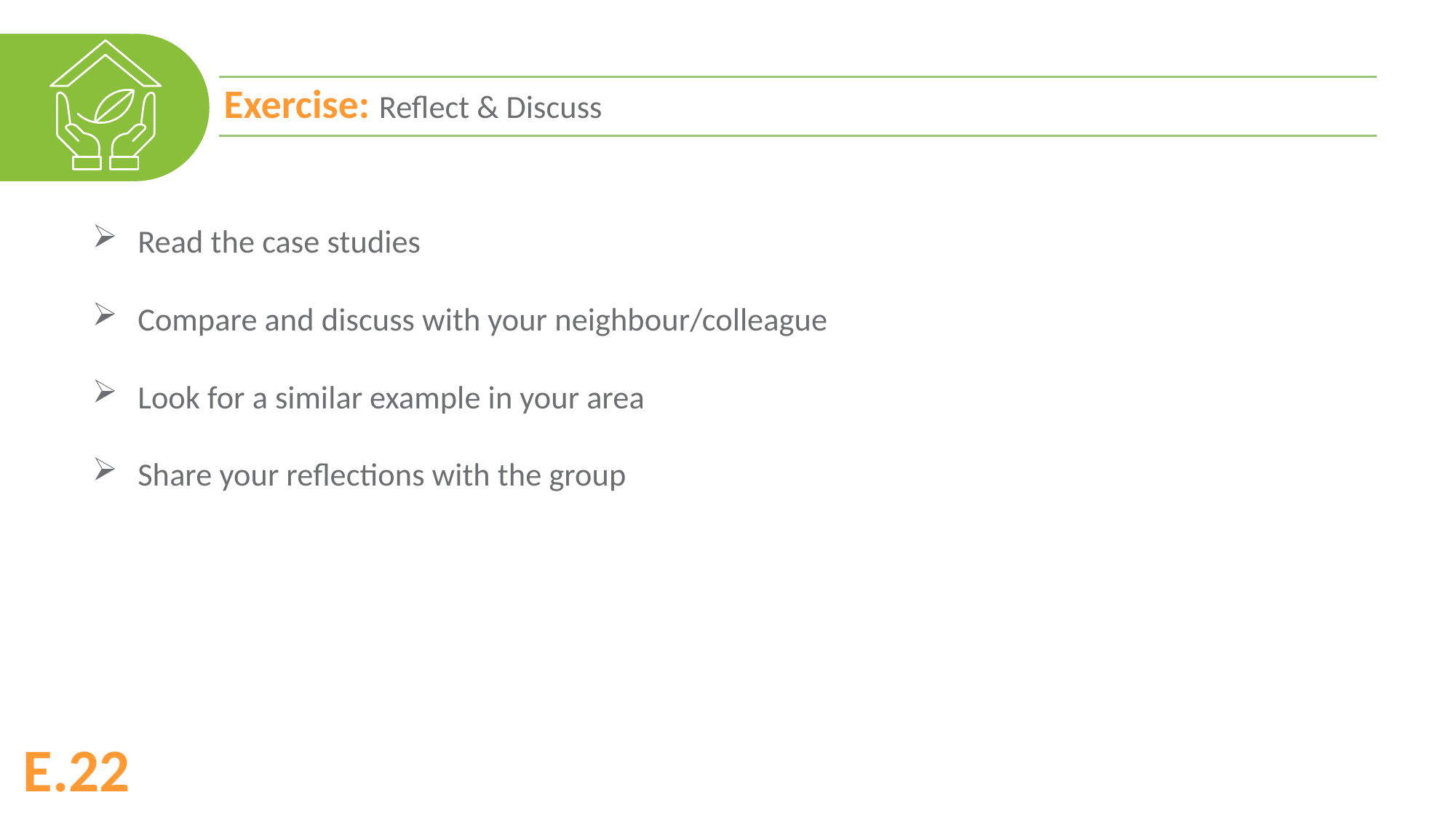

Exercise: Reflect & Discuss

Read the case studies

Compare and discuss with your neighbour/colleague

Look for a similar example in your area

Share your reflections with the group
E.22